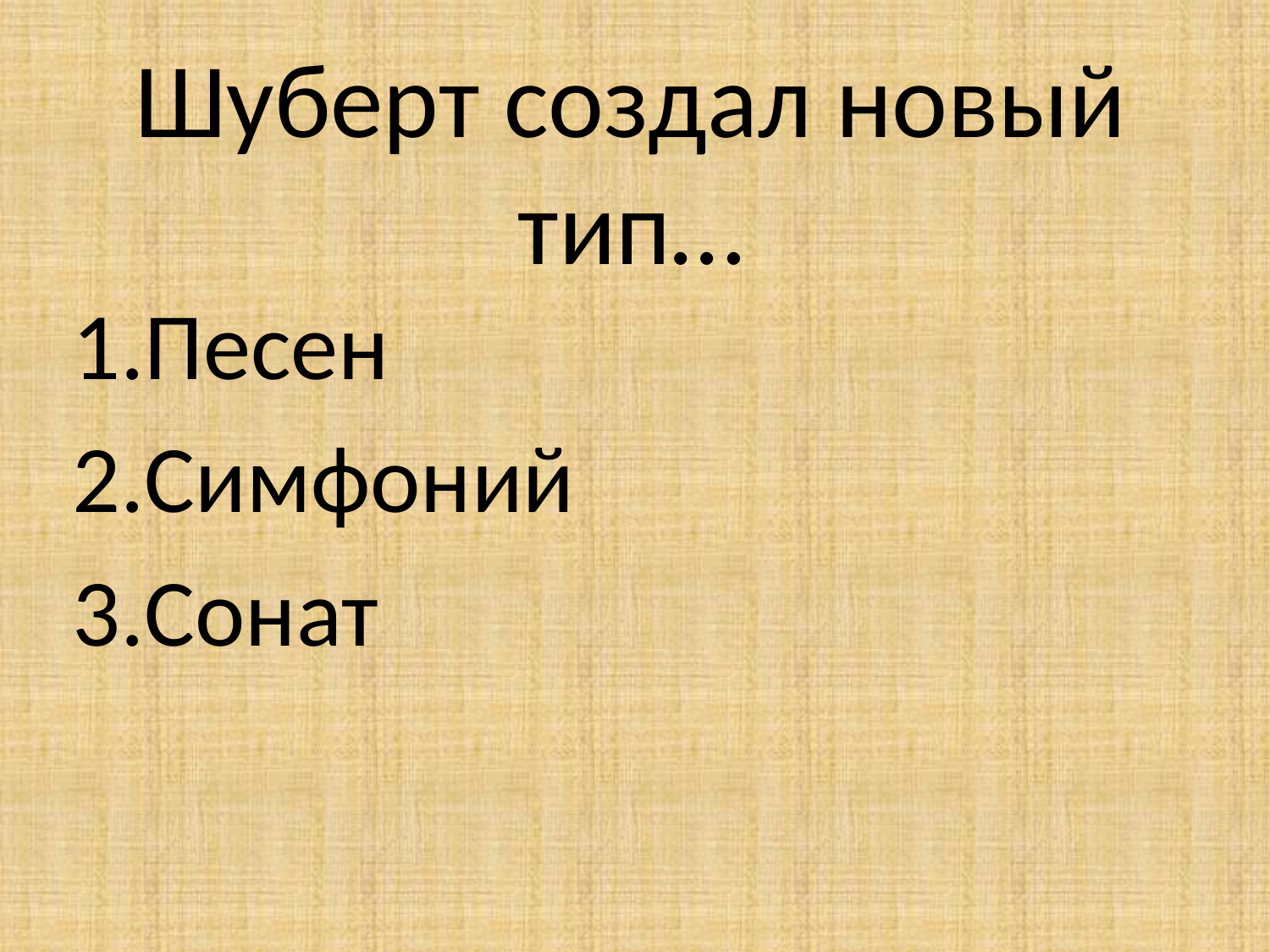

# Шуберт создал новый тип…
Песен
Симфоний
Сонат